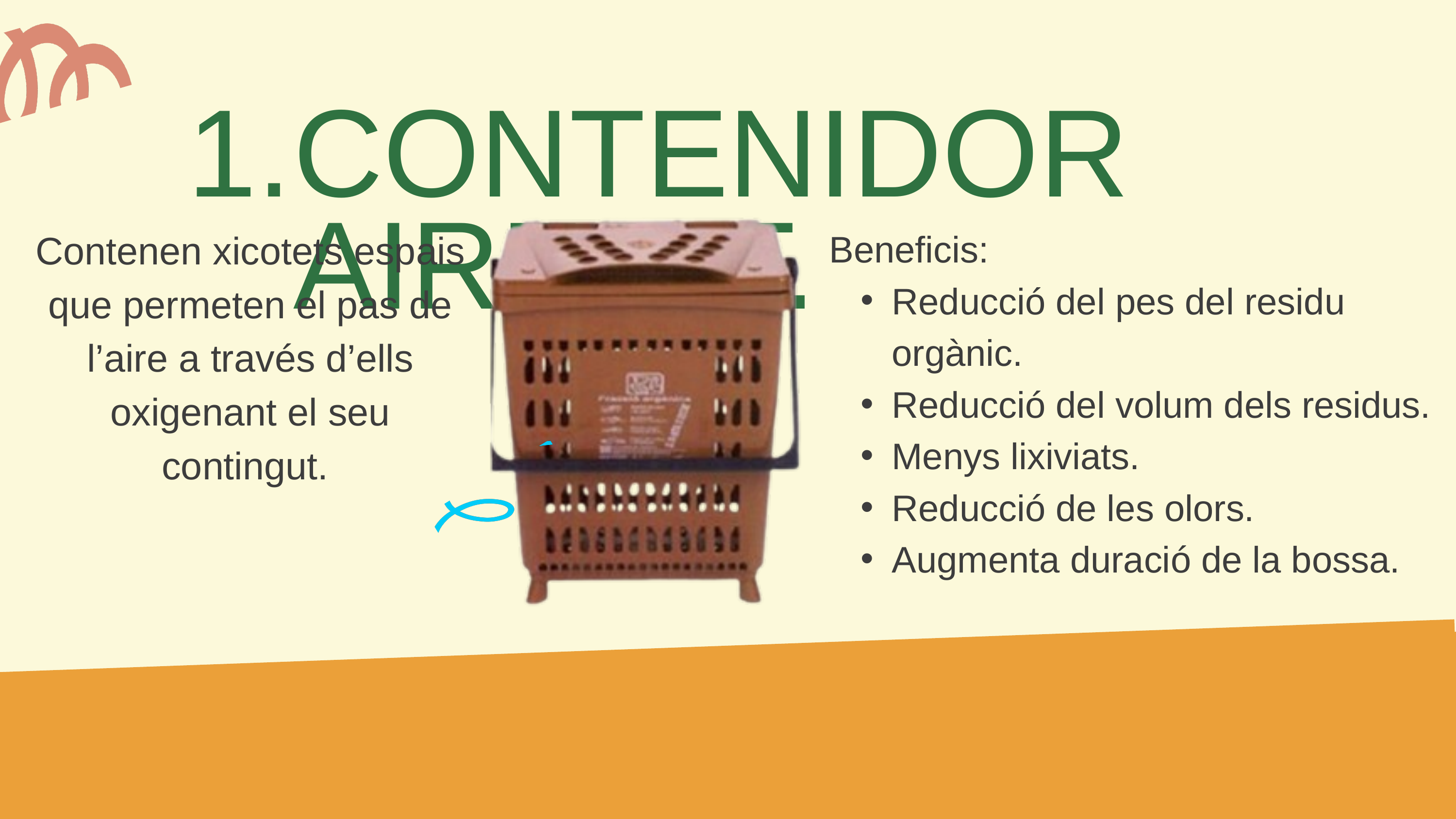

CONTENIDOR AIREJAT.

Contenen xicotets espais que permeten el pas de l’aire a través d’ells oxigenant el seu contingut.
Beneficis:
Reducció del pes del residu orgànic.
Reducció del volum dels residus.
Menys lixiviats.
Reducció de les olors.
Augmenta duració de la bossa.